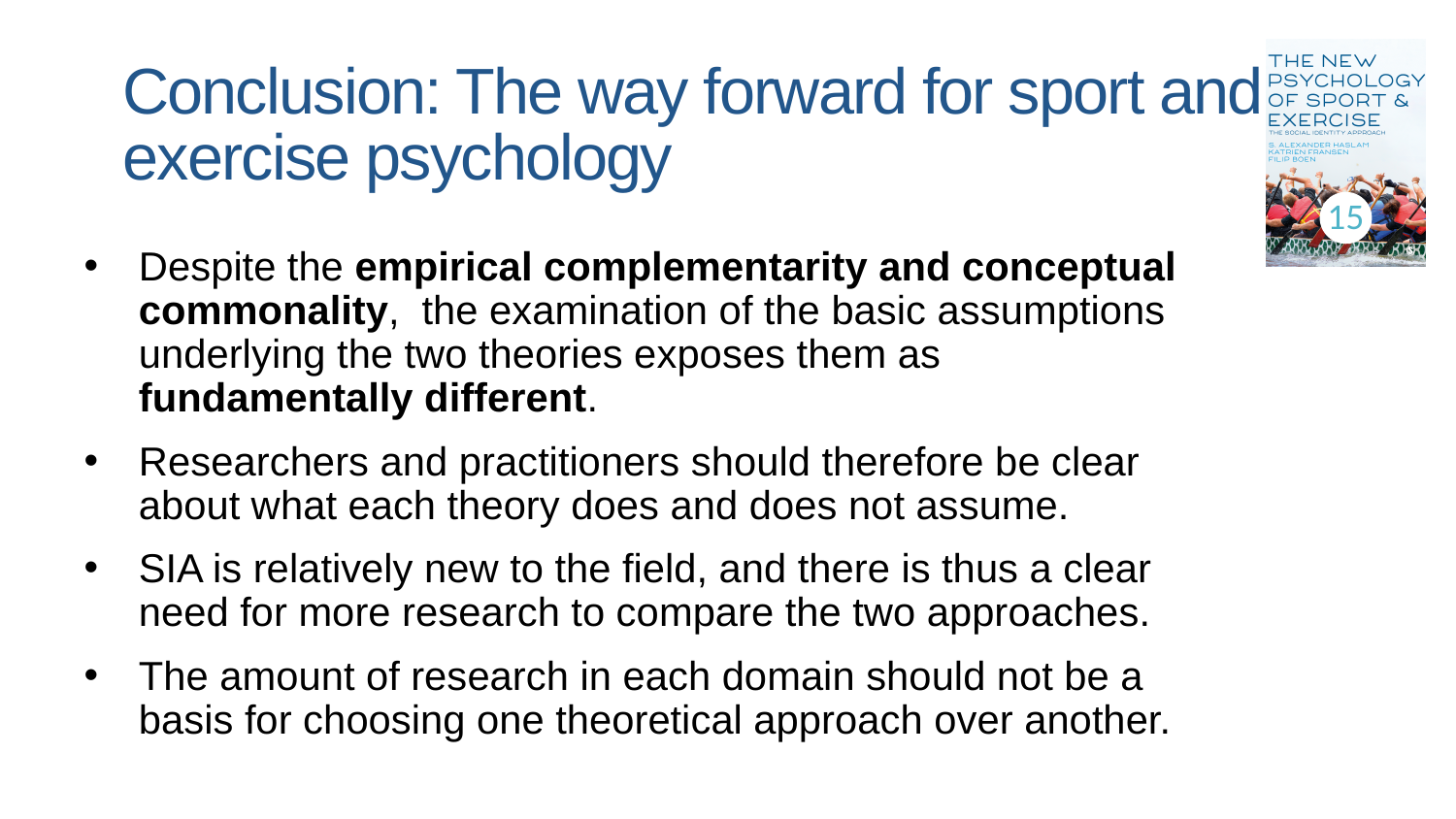

# Conclusion: The way forward for sport and exercise psychology
15
Despite the empirical complementarity and conceptual commonality,  the examination of the basic assumptions underlying the two theories exposes them as fundamentally different.
Researchers and practitioners should therefore be clear about what each theory does and does not assume.
SIA is relatively new to the field, and there is thus a clear need for more research to compare the two approaches.
The amount of research in each domain should not be a basis for choosing one theoretical approach over another.